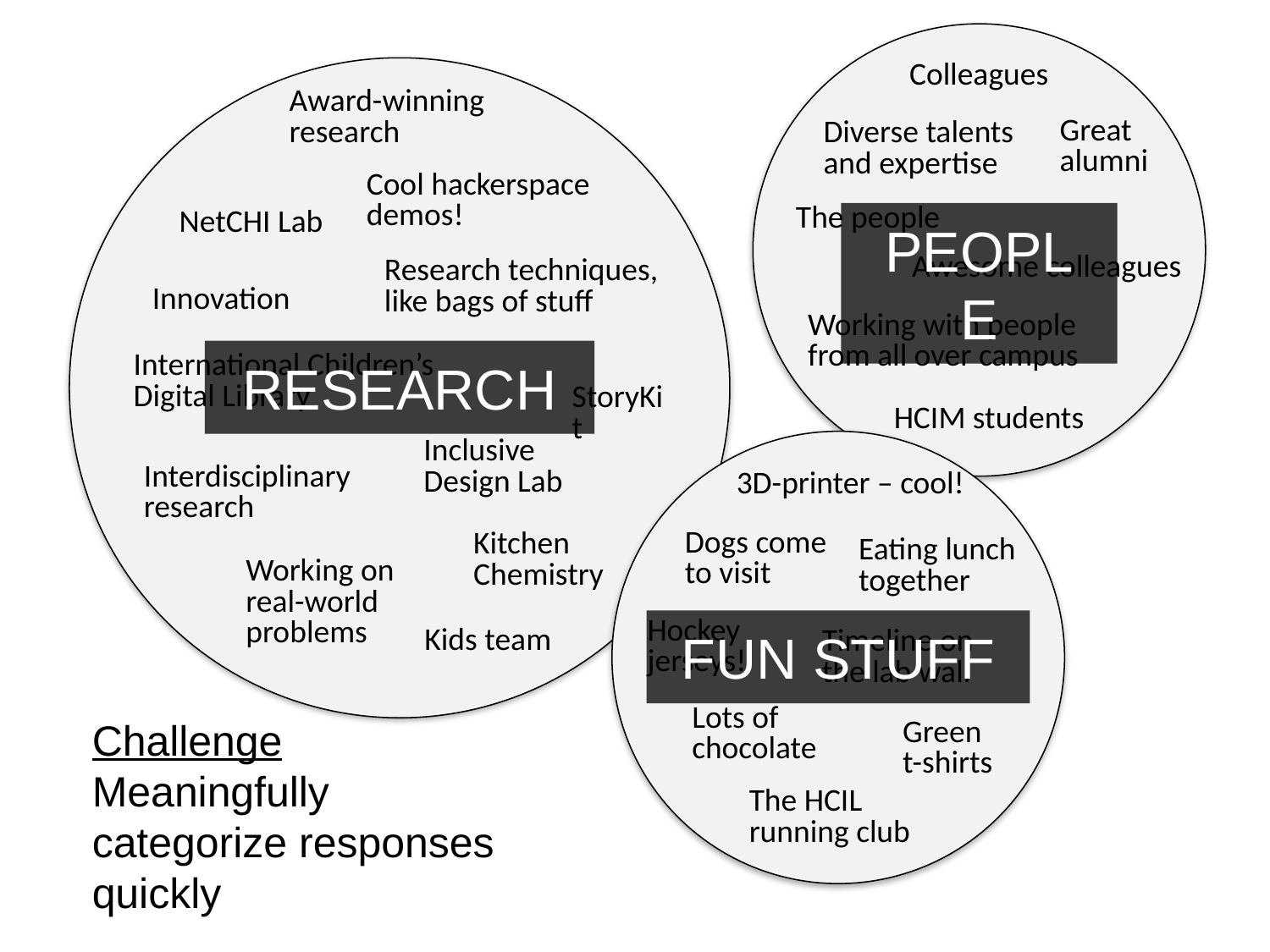

Colleagues
Great alumni
Diverse talents and expertise
The people
Awesome colleagues
Working with people from all over campus
HCIM students

Award-winning research
Cool hackerspace demos!
NetCHI Lab
Research techniques, like bags of stuff
Innovation
International Children’s Digital Library
StoryKit
Inclusive Design Lab
Interdisciplinary research
Kitchen Chemistry
Working on real-world problems
Kids team
PEOPLE
RESEARCH

3D-printer – cool!
Dogs come to visit
Eating lunch together
Hockey jerseys!
Timeline on the lab wall
Lots of chocolate
Green t-shirts
The HCIL running club
FUN STUFF
Challenge
Meaningfully categorize responses quickly